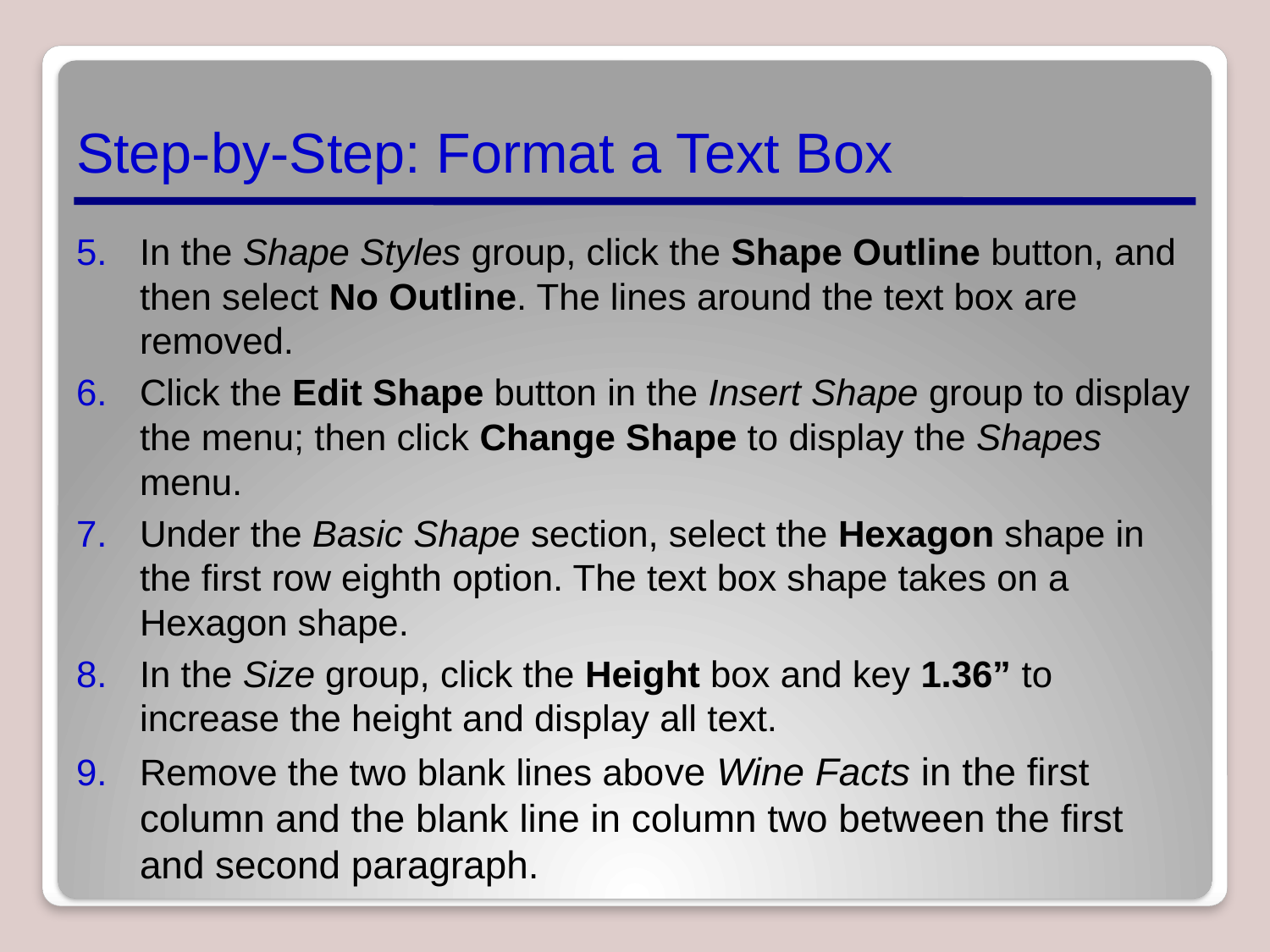

# Step-by-Step: Format a Text Box
In the Shape Styles group, click the Shape Outline button, and then select No Outline. The lines around the text box are removed.
Click the Edit Shape button in the Insert Shape group to display the menu; then click Change Shape to display the Shapes menu.
Under the Basic Shape section, select the Hexagon shape in the first row eighth option. The text box shape takes on a Hexagon shape.
In the Size group, click the Height box and key 1.36” to increase the height and display all text.
Remove the two blank lines above Wine Facts in the first column and the blank line in column two between the first and second paragraph.